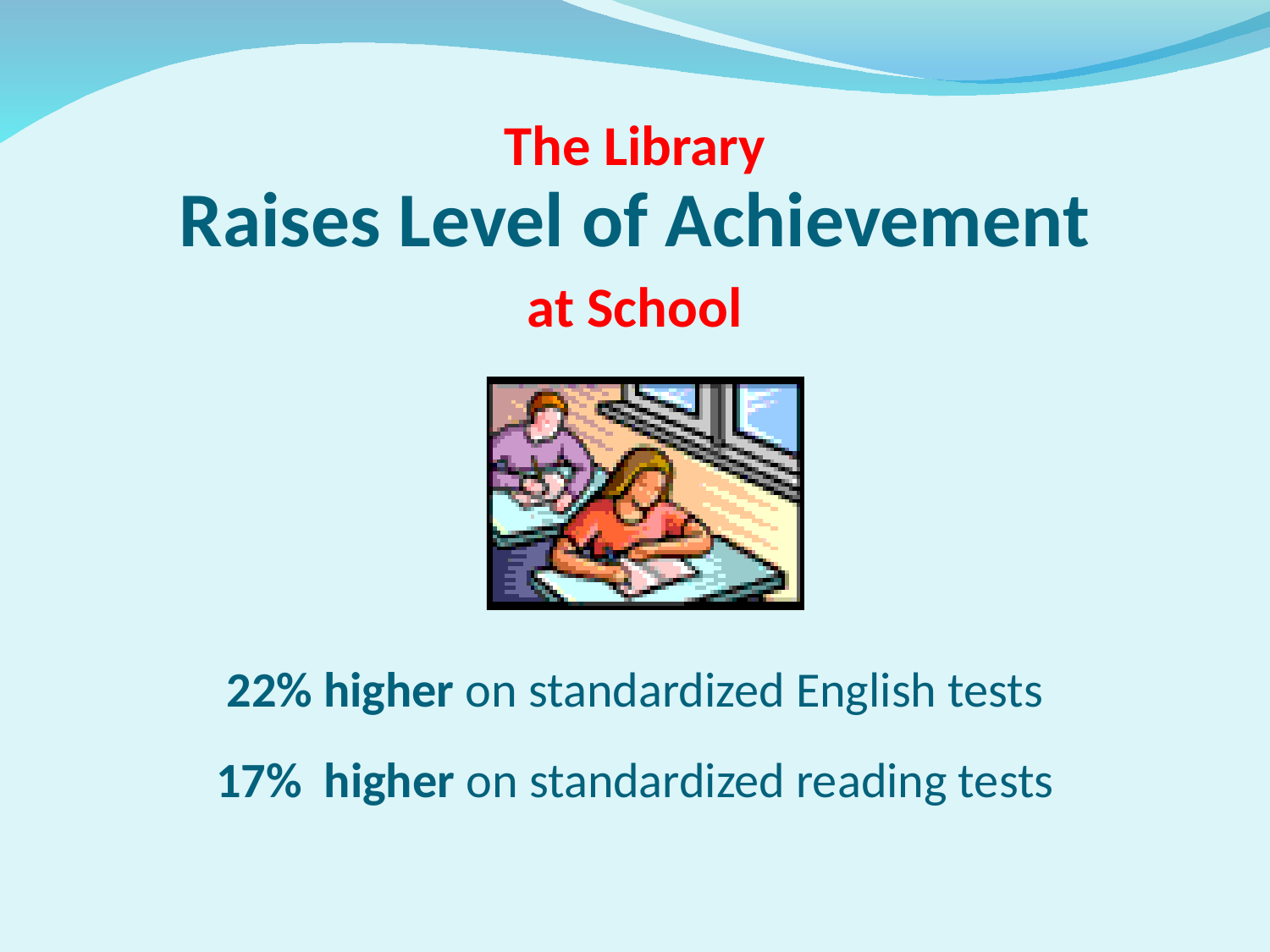

# The Library at School
Raises Level of Achievement

22% higher on standardized English tests
17%  higher on standardized reading tests